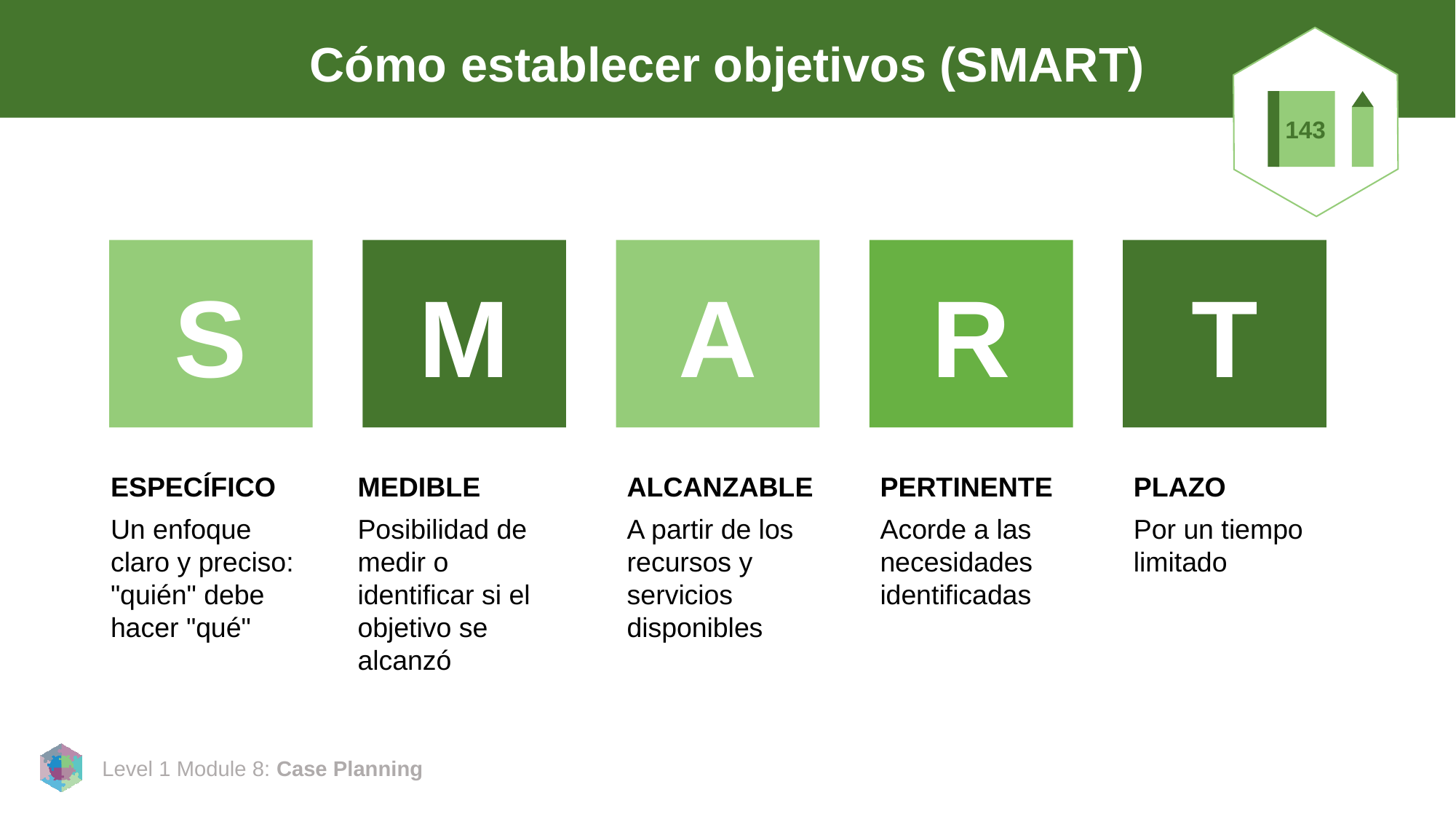

# Cómo establecer objetivos (SMART)

143

S
M
A
R
T
ESPECÍFICO
Un enfoque claro y preciso: "quién" debe hacer "qué"
MEDIBLE
Posibilidad de medir o identificar si el objetivo se alcanzó
ALCANZABLE
A partir de los recursos y servicios disponibles
PERTINENTE
Acorde a las necesidades identificadas
PLAZO
Por un tiempo limitado